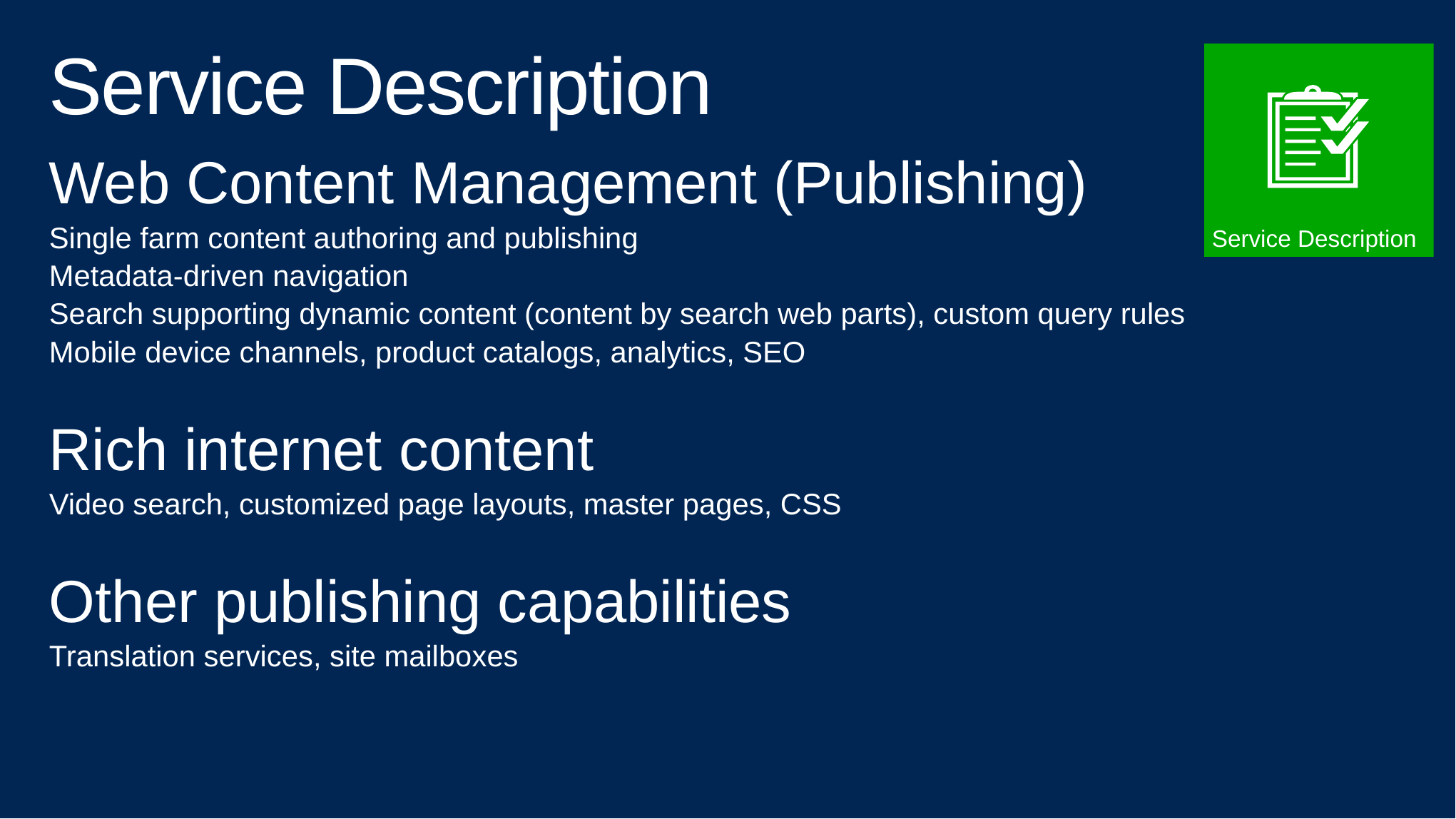

# Service Description
Service Description

Web Content Management (Publishing)
Single farm content authoring and publishing
Metadata-driven navigation
Search supporting dynamic content (content by search web parts), custom query rules
Mobile device channels, product catalogs, analytics, SEO

Rich internet content
Video search, customized page layouts, master pages, CSS

Other publishing capabilities
Translation services, site mailboxes